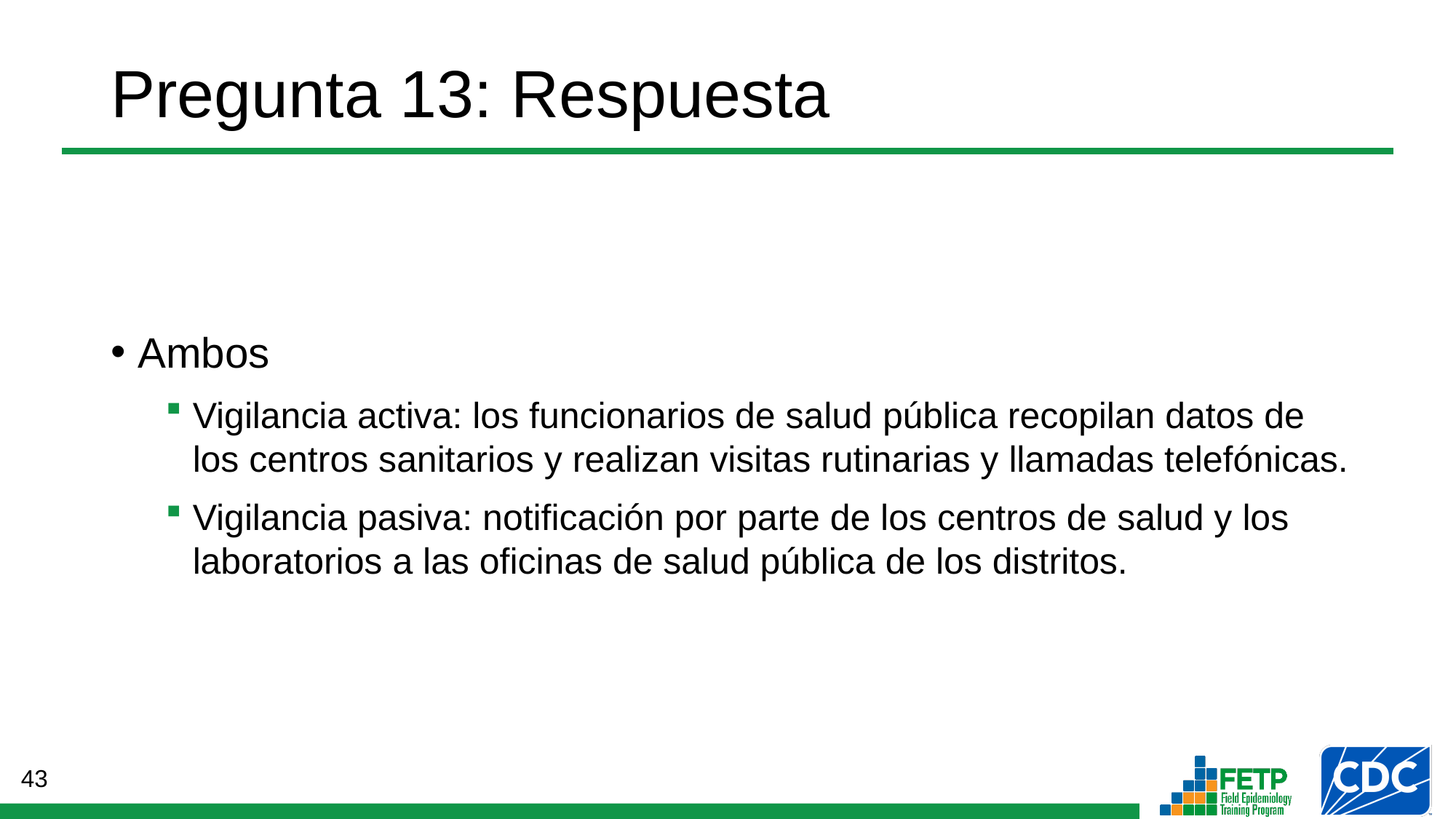

# Pregunta 13: Respuesta
Ambos
Vigilancia activa: los funcionarios de salud pública recopilan datos de los centros sanitarios y realizan visitas rutinarias y llamadas telefónicas.
Vigilancia pasiva: notificación por parte de los centros de salud y los laboratorios a las oficinas de salud pública de los distritos.